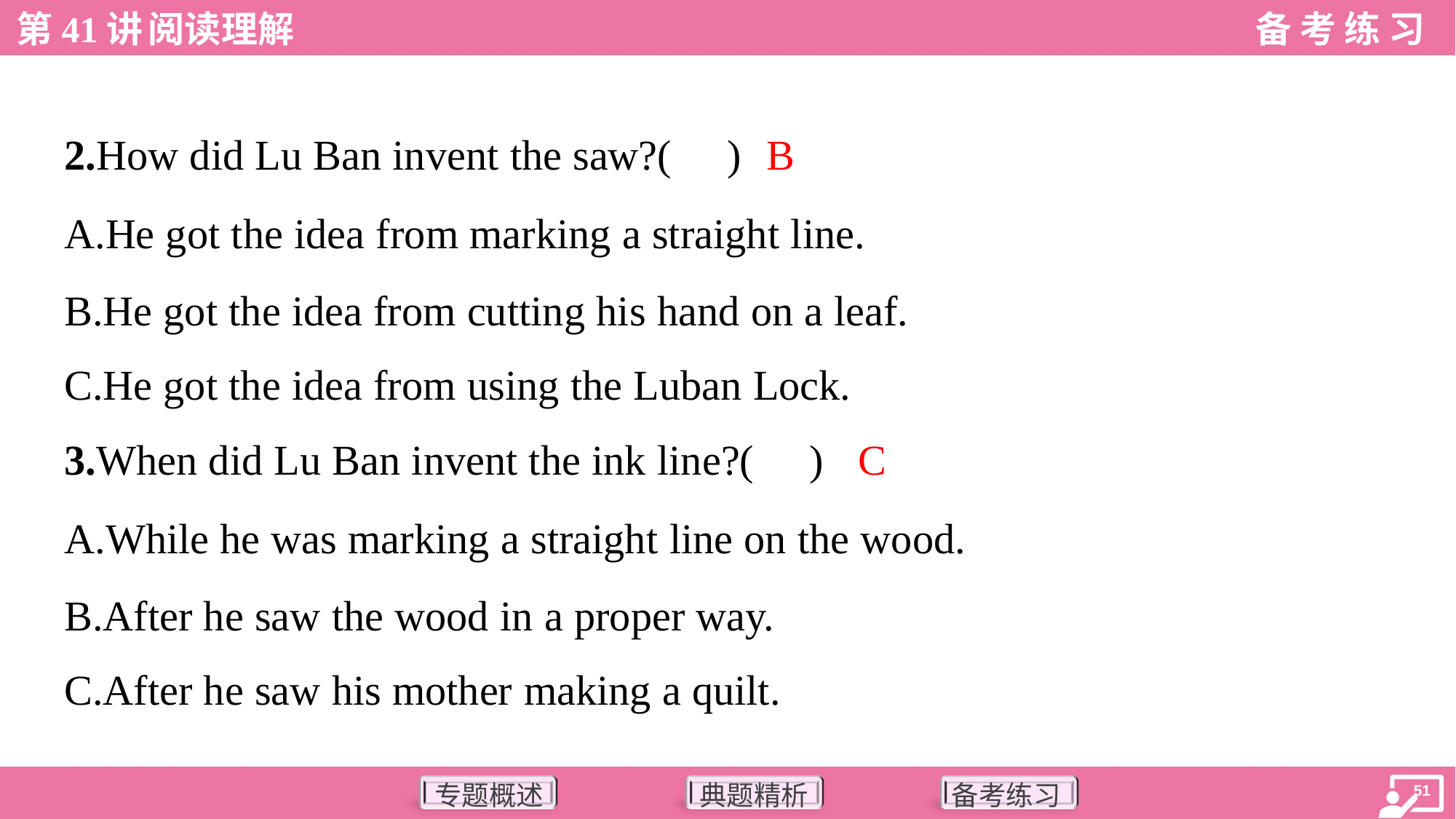

B
2.How did Lu Ban invent the saw?(     )
A.He got the idea from marking a straight line.
B.He got the idea from cutting his hand on a leaf.
C.He got the idea from using the Luban Lock.
C
3.When did Lu Ban invent the ink line?(     )
A.While he was marking a straight line on the wood.
B.After he saw the wood in a proper way.
C.After he saw his mother making a quilt.